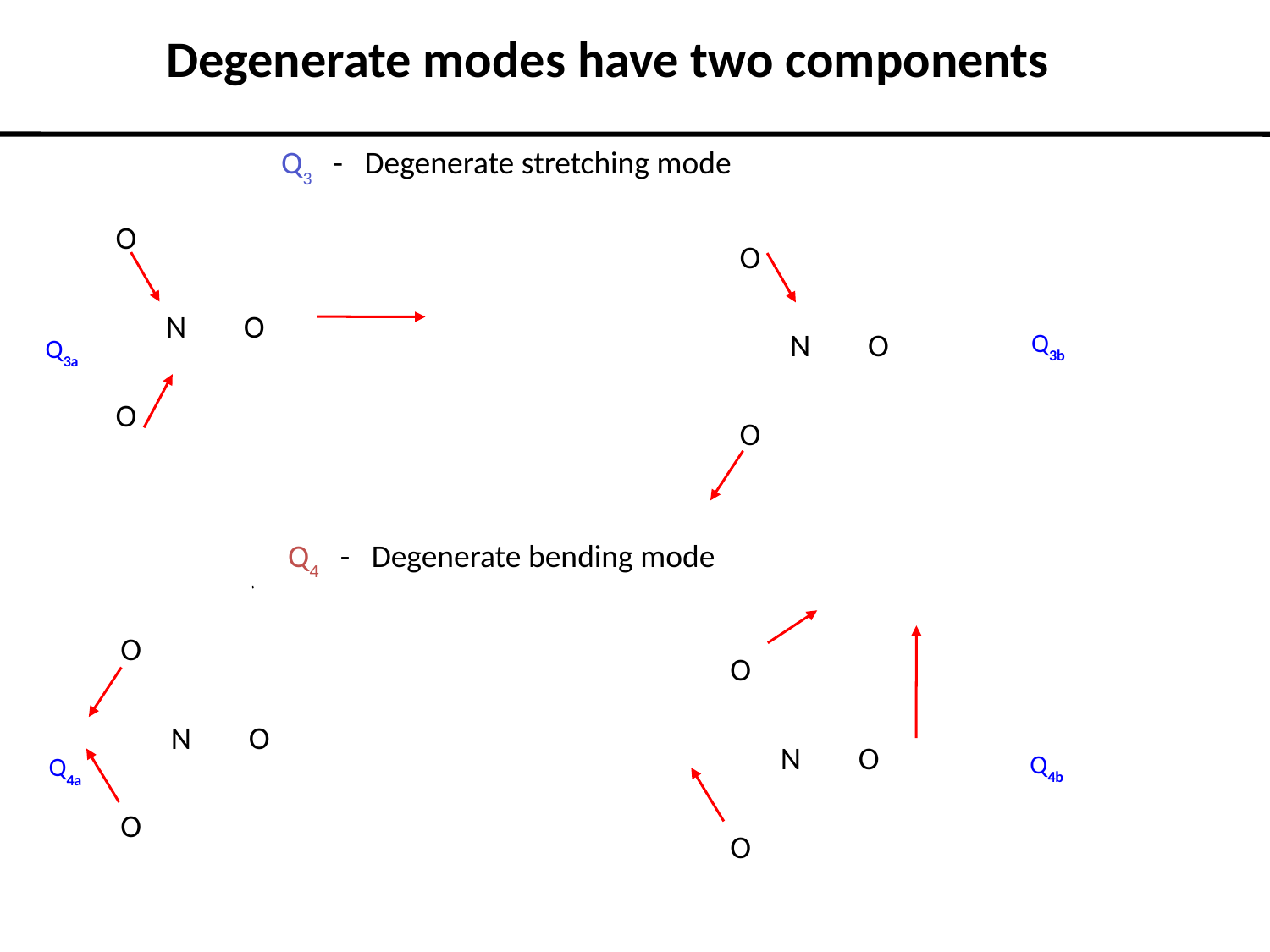

Degenerate modes have two components

Q3   -   Degenerate stretching mode

O

       N        O

O

O

       N        O

O

Q3b

Q3a

Q4   -   Degenerate bending mode

O

       N        O

O

O

       N        O

O

Q4b

Q4a